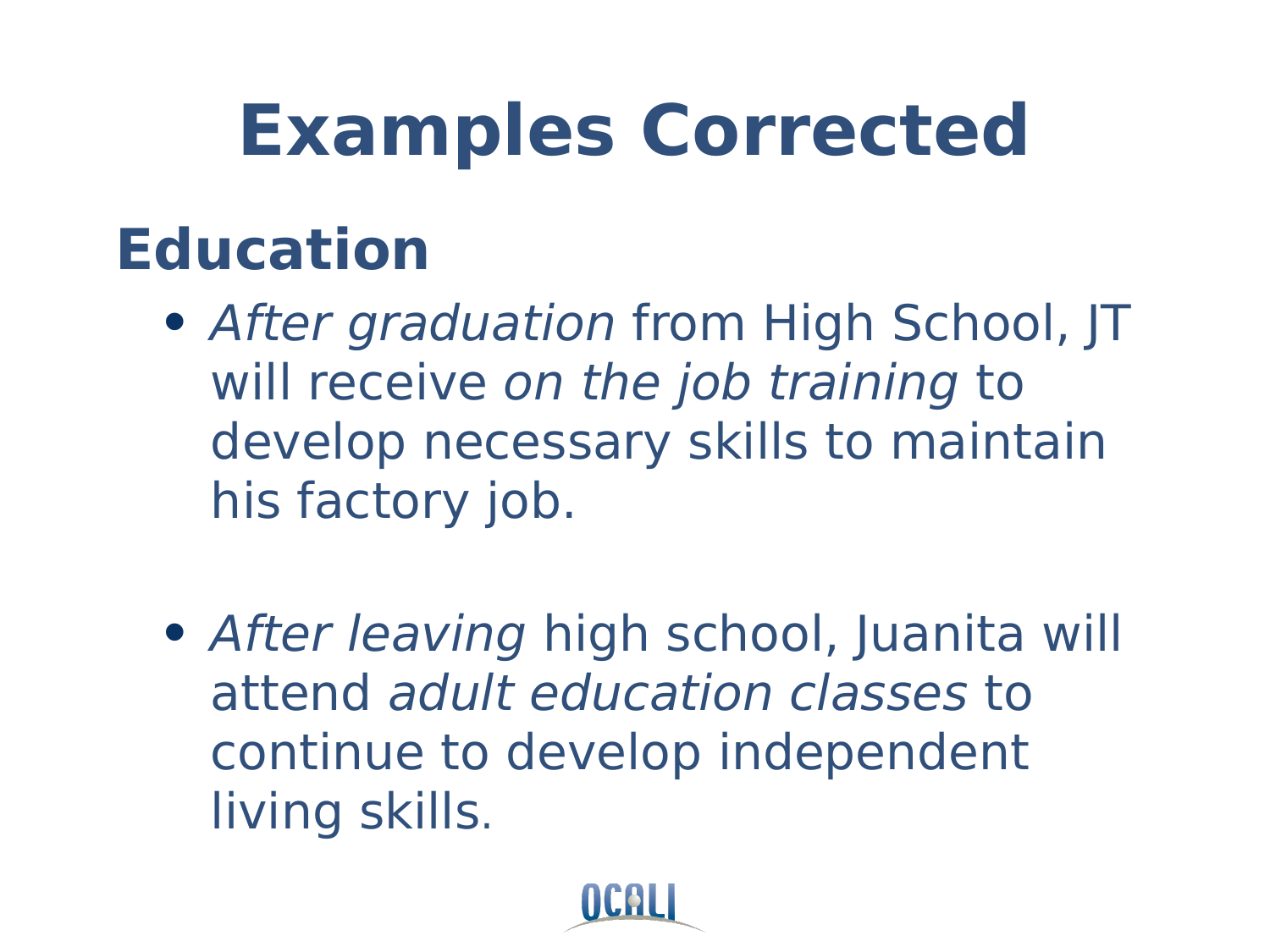

# Examples Corrected
Education
After graduation from High School, JT will receive on the job training to develop necessary skills to maintain his factory job.

After leaving high school, Juanita will attend adult education classes to continue to develop independent living skills.